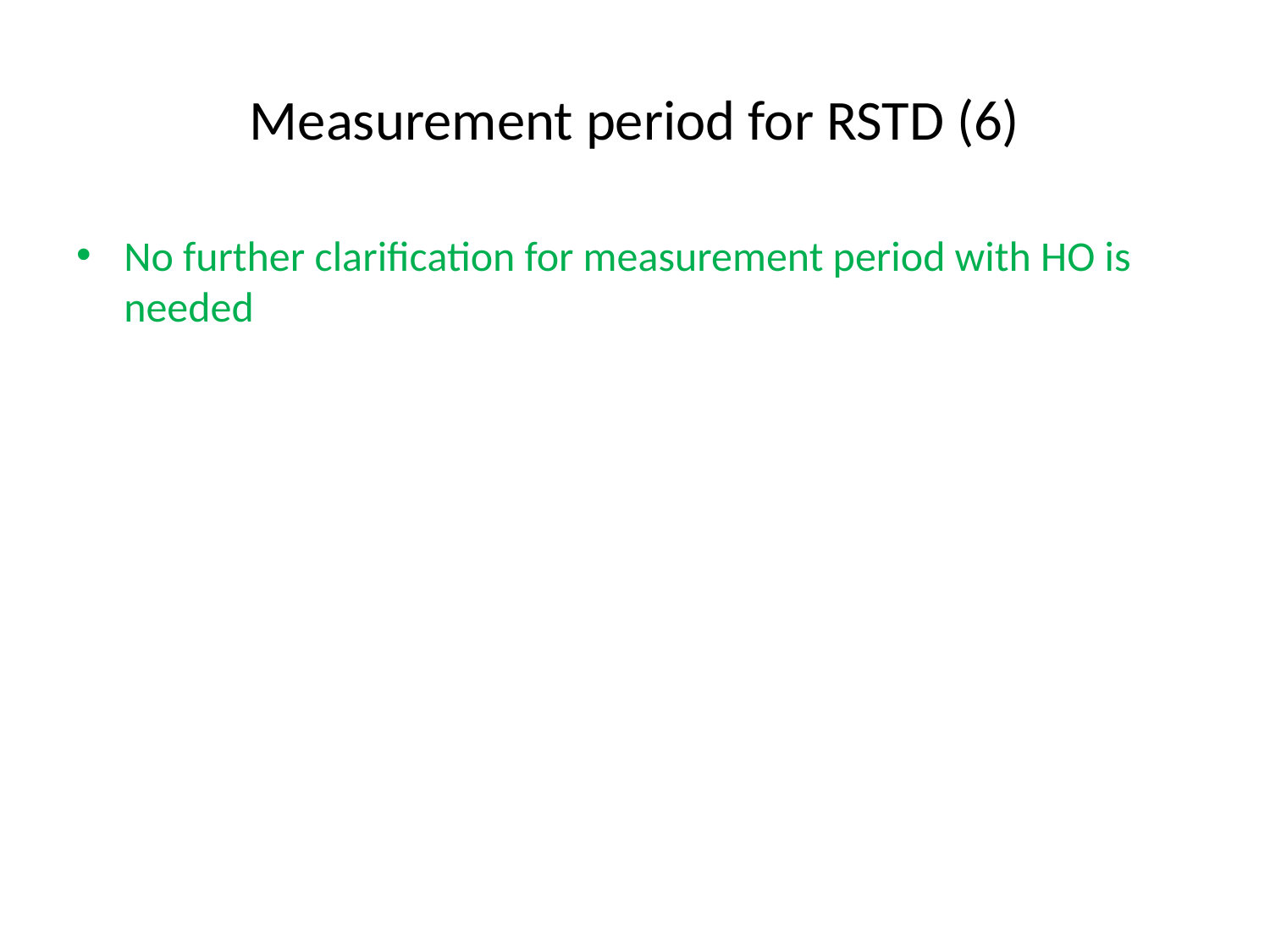

# Measurement period for RSTD (6)
No further clarification for measurement period with HO is needed